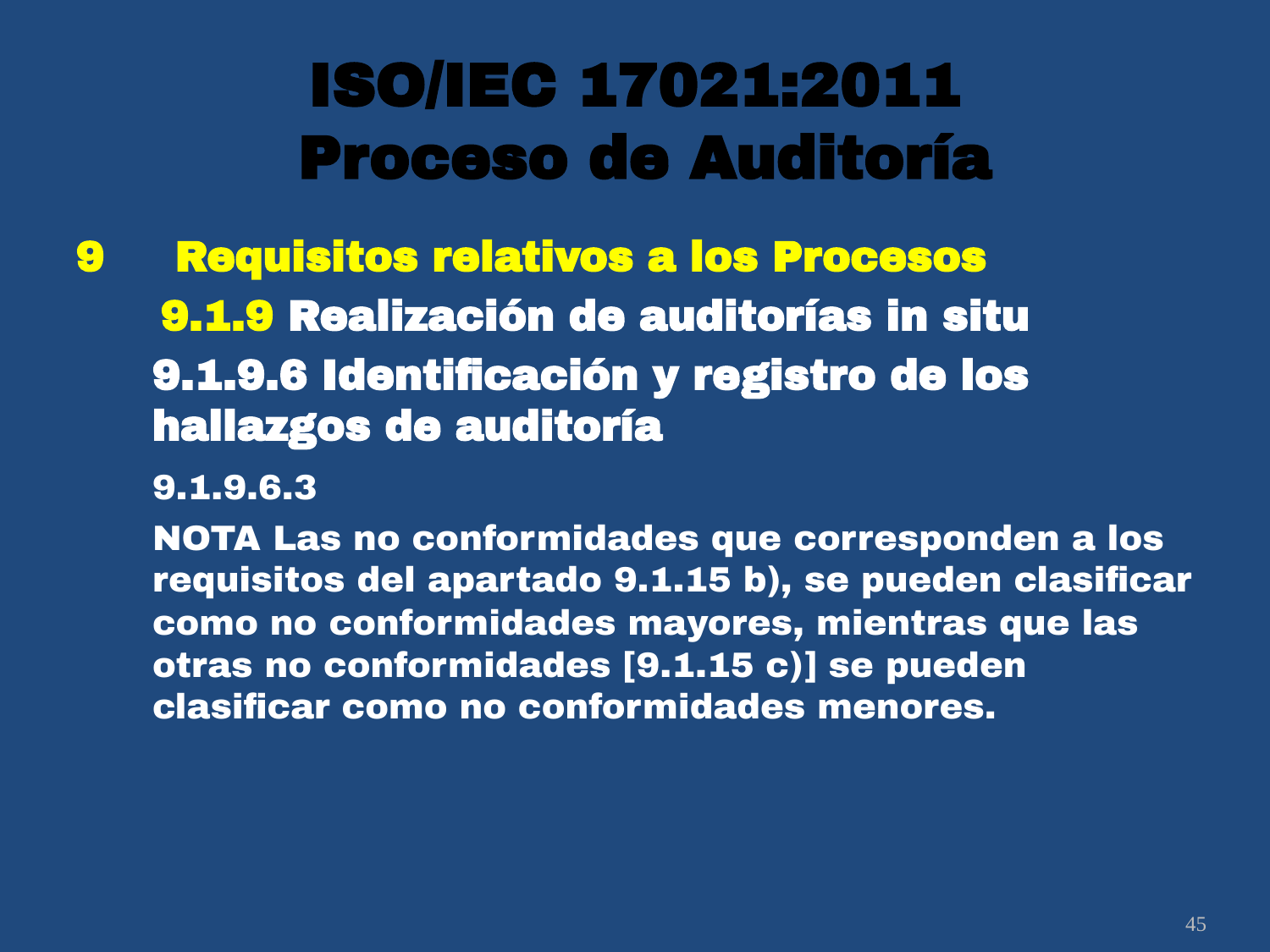

# ISO/IEC 17021:2011 Proceso de Auditoría
9	 Requisitos relativos a los Procesos
	9.1.9 Realización de auditorías in situ
	9.1.9.6 Identificación y registro de los hallazgos de auditoría
	9.1.9.6.3
	NOTA Las no conformidades que corresponden a los requisitos del apartado 9.1.15 b), se pueden clasificar como no conformidades mayores, mientras que las otras no conformidades [9.1.15 c)] se pueden clasificar como no conformidades menores.
45